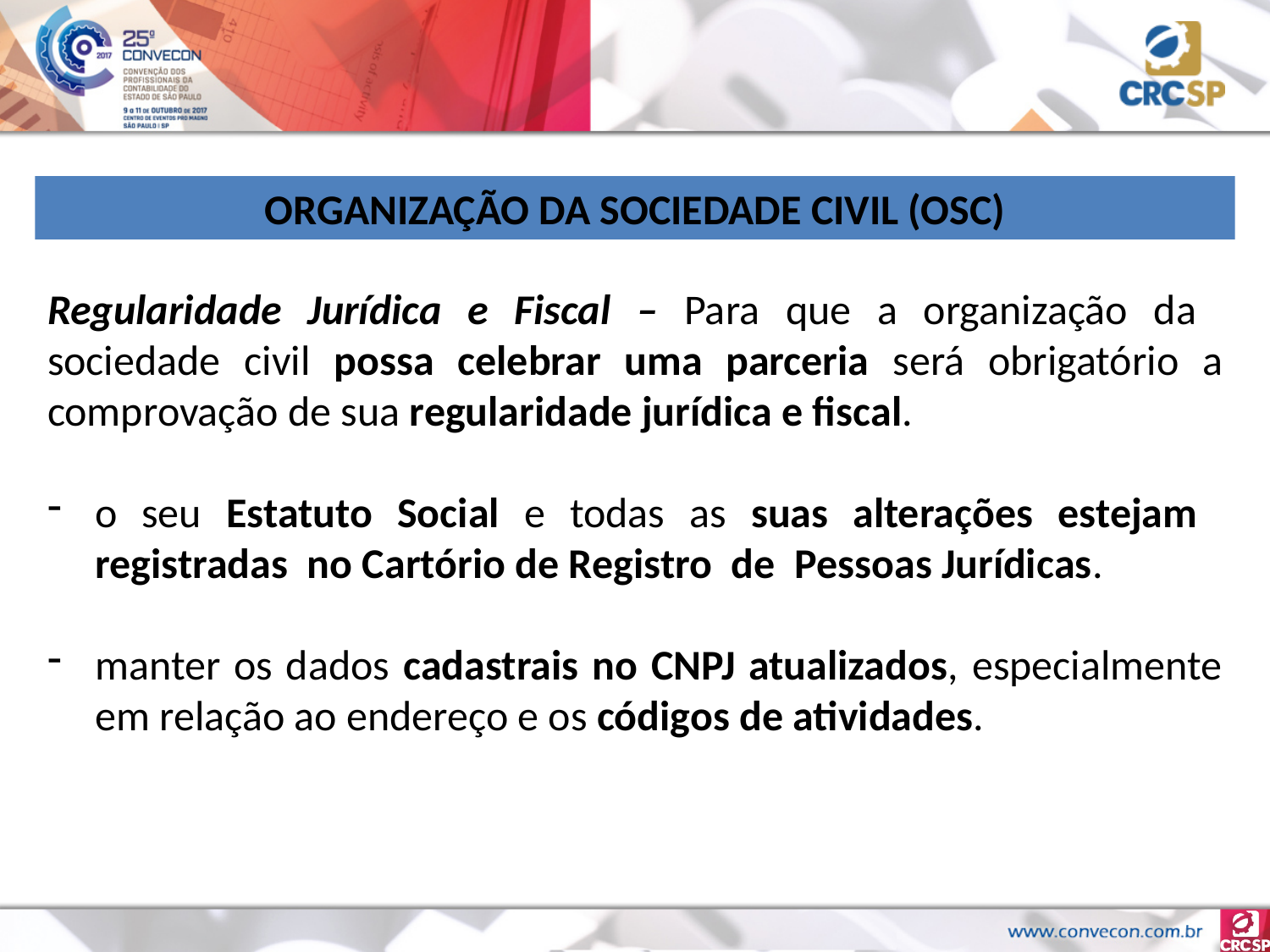

ORGANIZAÇÃO DA SOCIEDADE CIVIL (OSC)

Regularidade Jurídica e Fiscal – Para que a organização da  sociedade civil possa celebrar uma parceria será obrigatório a comprovação de sua regularidade jurídica e fiscal.

o seu Estatuto Social e todas as suas alterações estejam  registradas  no Cartório de Registro  de  Pessoas Jurídicas.

manter os dados cadastrais no CNPJ atualizados, especialmente em relação ao endereço e os códigos de atividades.